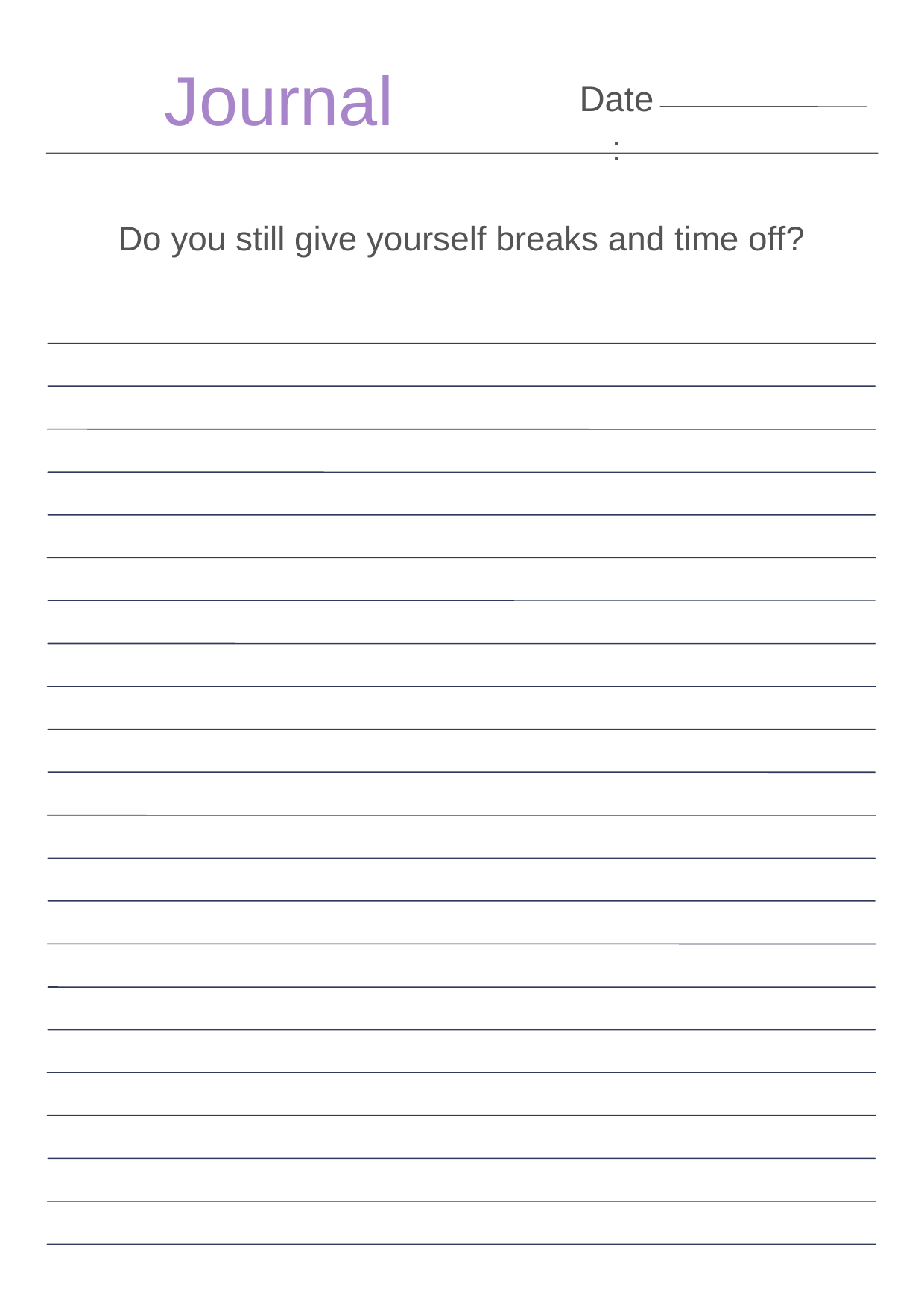

Journal
Date:

Do you still give yourself breaks and time off?